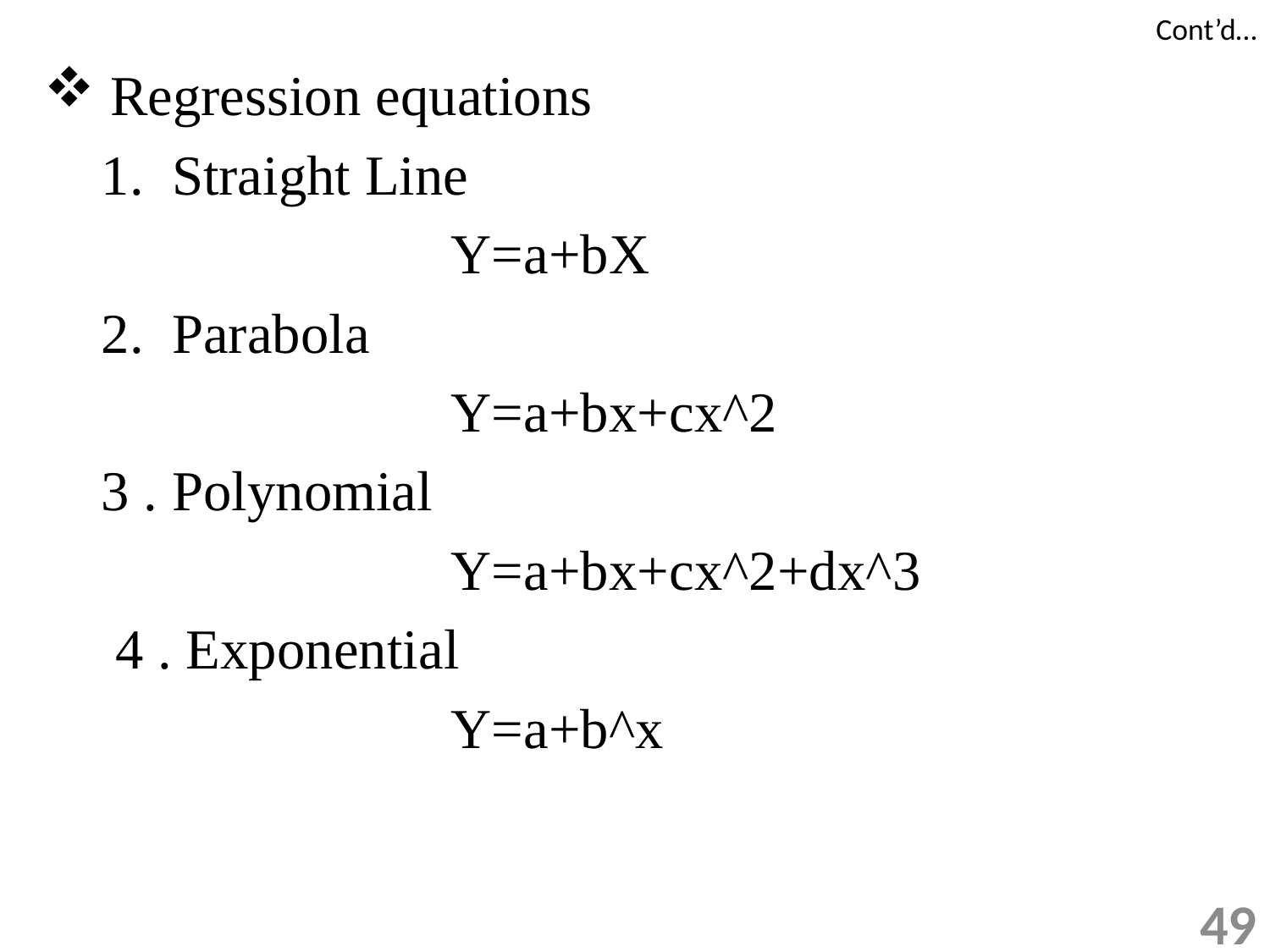

# Cont’d…
 Regression equations
    1.  Straight Line
            Y=a+bX
    2.  Parabola
            Y=a+bx+cx^2
    3 . Polynomial
            Y=a+bx+cx^2+dx^3
     4 . Exponential
            Y=a+b^x
49